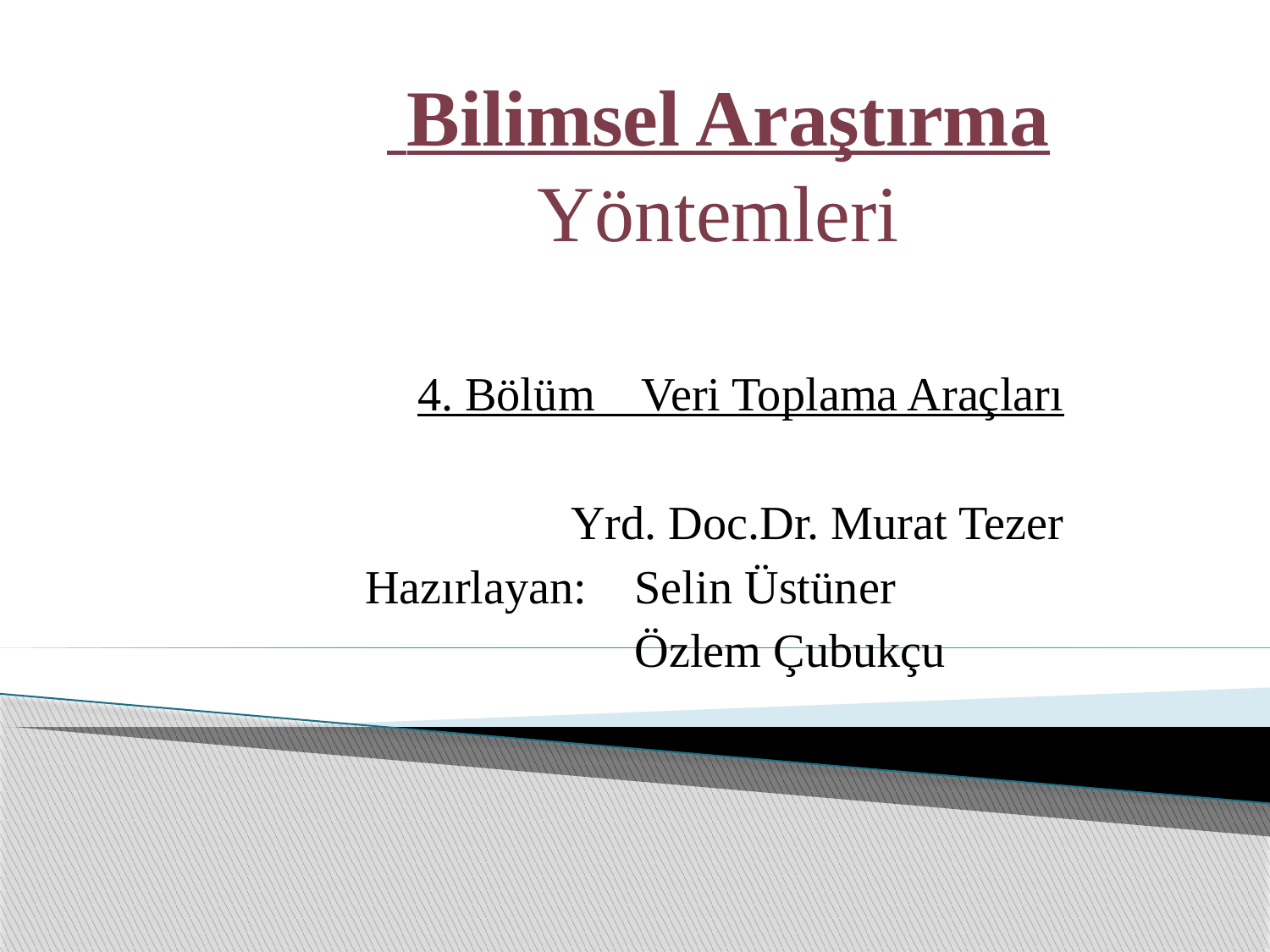

# Bilimsel Araştırma Yöntemleri
4. Bölüm    Veri Toplama Araçları

Yrd. Doc.Dr. Murat Tezer
Hazırlayan:    Selin Üstüner
                           Özlem Çubukçu